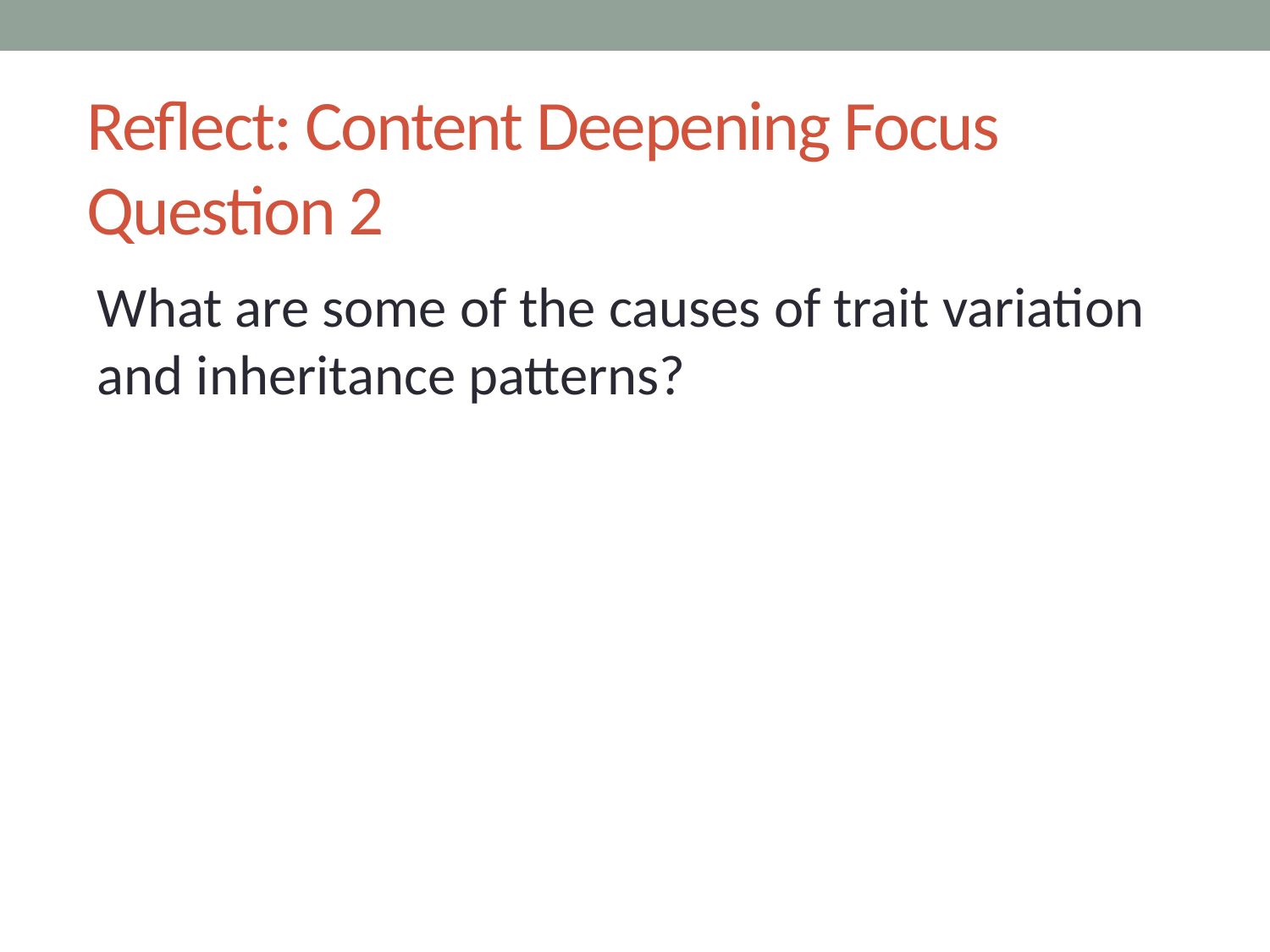

# Reflect: Content Deepening Focus Question 2
What are some of the causes of trait variation and inheritance patterns?